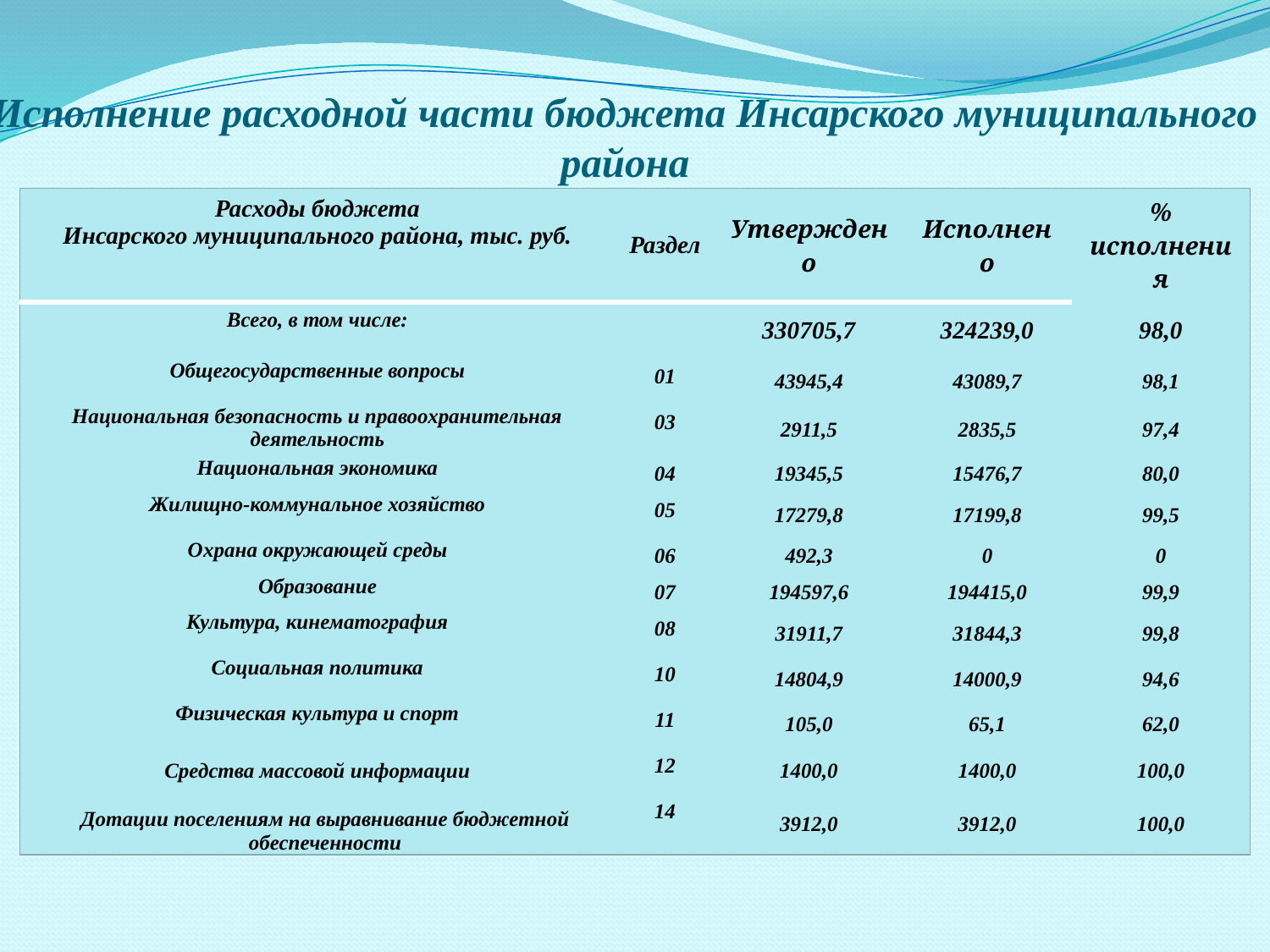

# Исполнение расходной части бюджета Инсарского муниципального района
| Расходы бюджета Инсарского муниципального района, тыс. руб. | Раздел | Утверждено | Исполнено | % исполнения |
| --- | --- | --- | --- | --- |
| Всего, в том числе: |  | 330705,7 | 324239,0 | 98,0 |
| Общегосударственные вопросы | 01 | 43945,4 | 43089,7 | 98,1 |
| Национальная безопасность и правоохранительная деятельность | 03 | 2911,5 | 2835,5 | 97,4 |
| Национальная экономика | 04 | 19345,5 | 15476,7 | 80,0 |
| Жилищно-коммунальное хозяйство | 05 | 17279,8 | 17199,8 | 99,5 |
| Охрана окружающей среды | 06 | 492,3 | 0 | 0 |
| Образование | 07 | 194597,6 | 194415,0 | 99,9 |
| Культура, кинематография | 08 | 31911,7 | 31844,3 | 99,8 |
| Социальная политика | 10 | 14804,9 | 14000,9 | 94,6 |
| Физическая культура и спорт | 11 | 105,0 | 65,1 | 62,0 |
| Средства массовой информации | 12 | 1400,0 | 1400,0 | 100,0 |
| Дотации поселениям на выравнивание бюджетной обеспеченности | 14 | 3912,0 | 3912,0 | 100,0 |